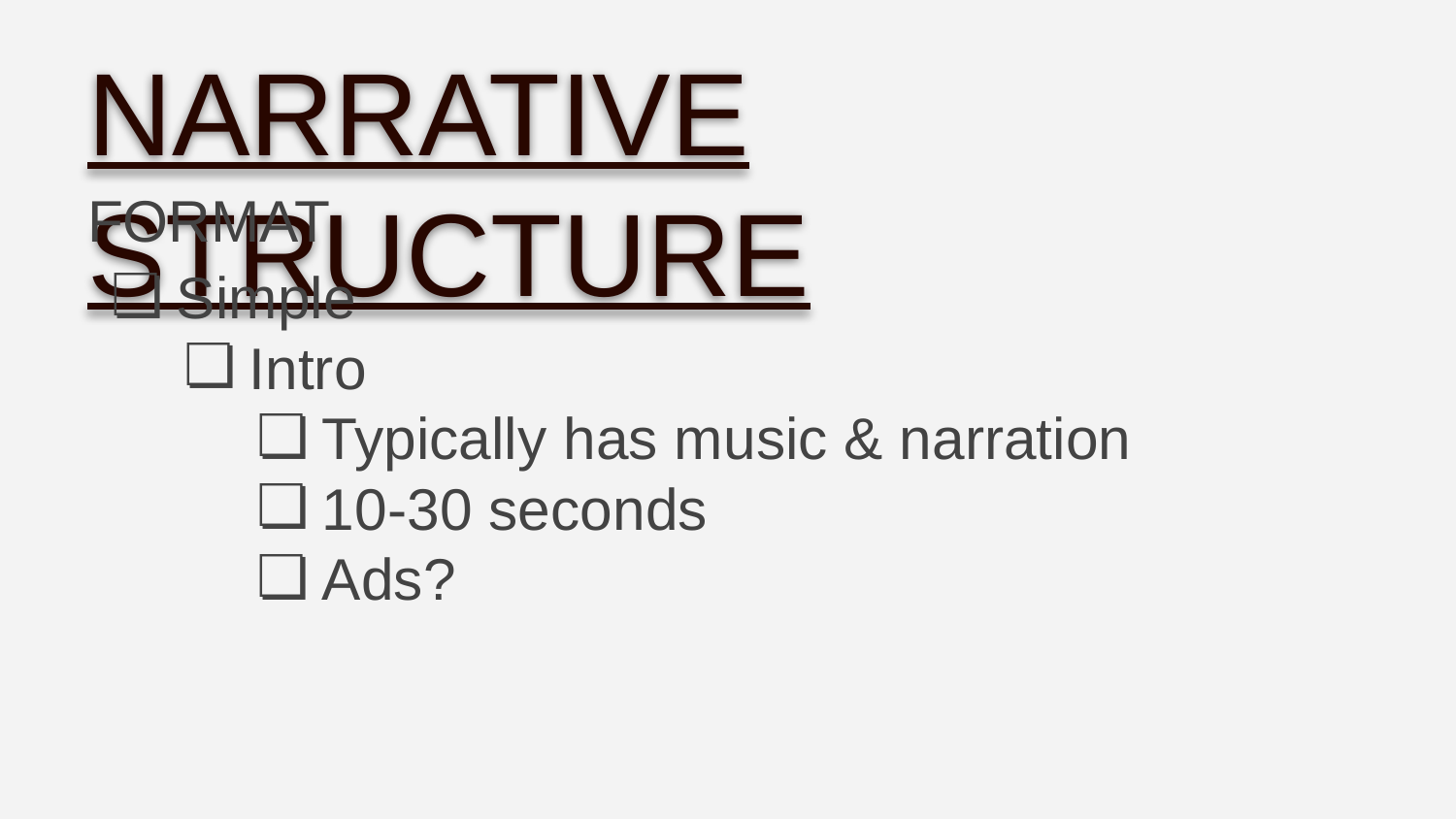

NARRATIVE STRUCTURE
FORMAT
Simple
Intro
Typically has music & narration
10-30 seconds
Ads?